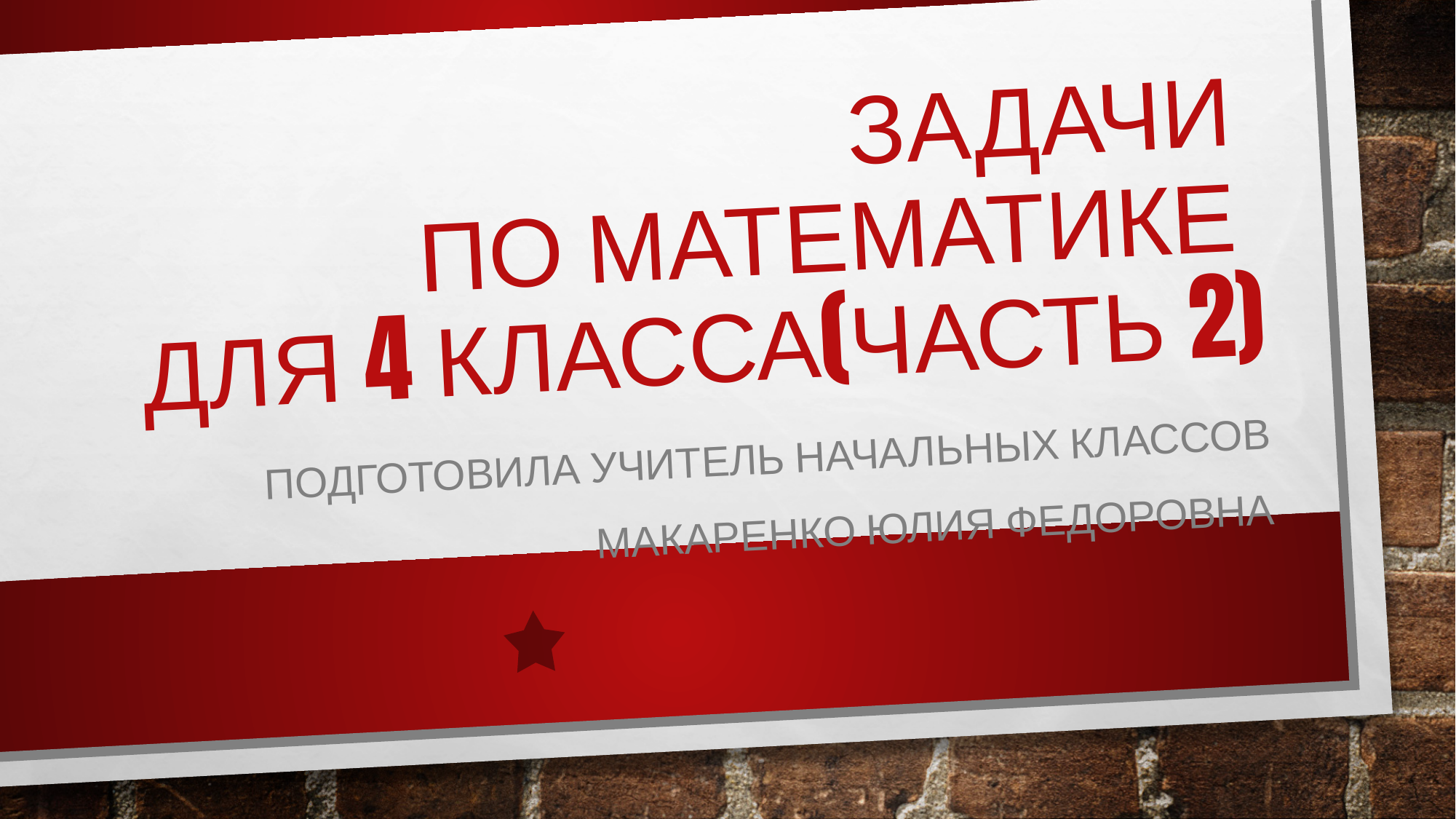

# задачи по математике для 4 класса(часть 2)
Подготовила учитель начальных классов
 Макаренко Юлия Федоровна